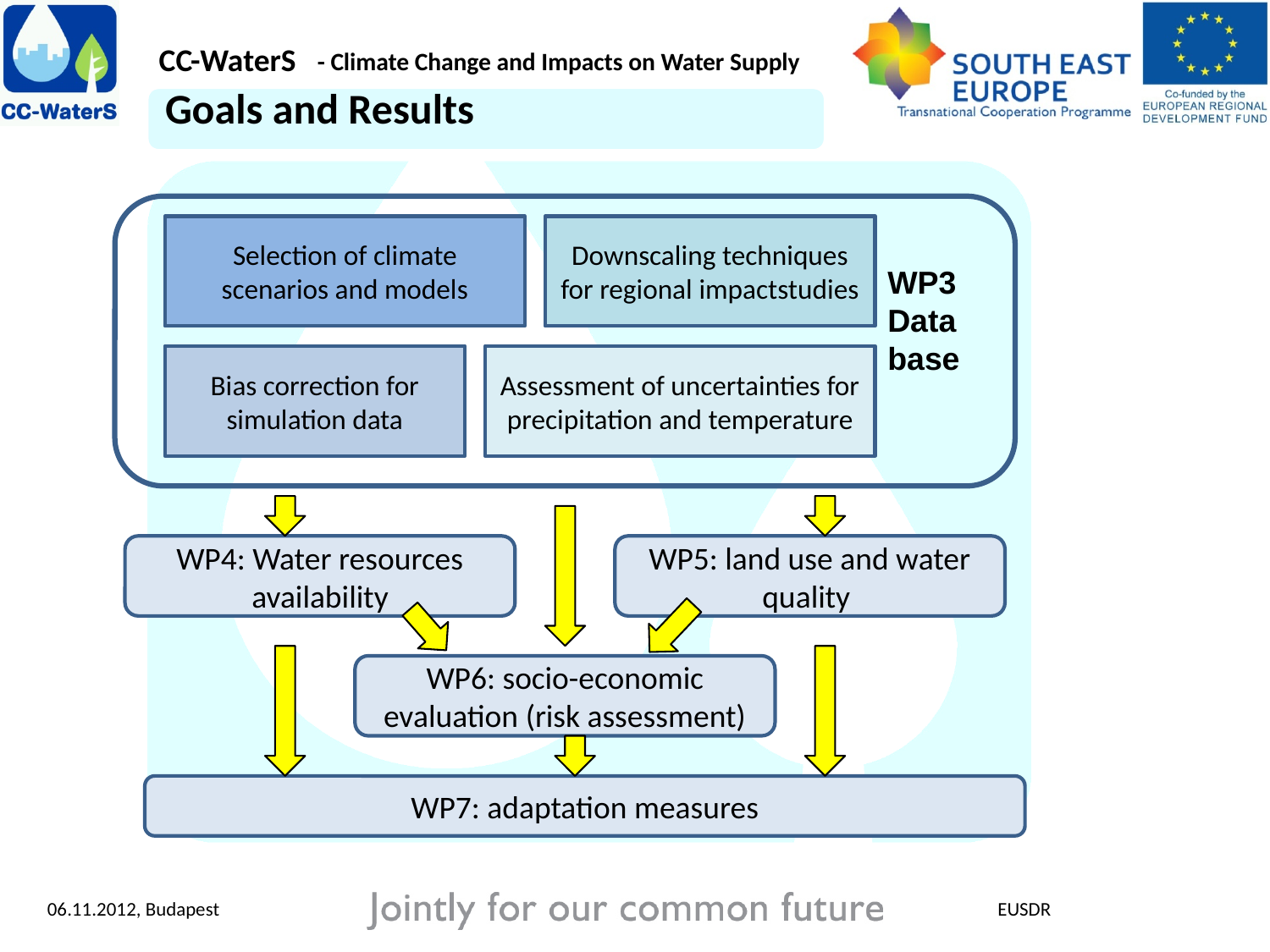

Goals and Results

Selection of climate scenarios and models
Downscaling techniques for regional impactstudies
WP3
Data
base
Bias correction for simulation data
Assessment of uncertainties for precipitation and temperature

WP4: Water resources availability
WP5: land use and water quality

WP6: socio-economic evaluation (risk assessment)

WP7: adaptation measures